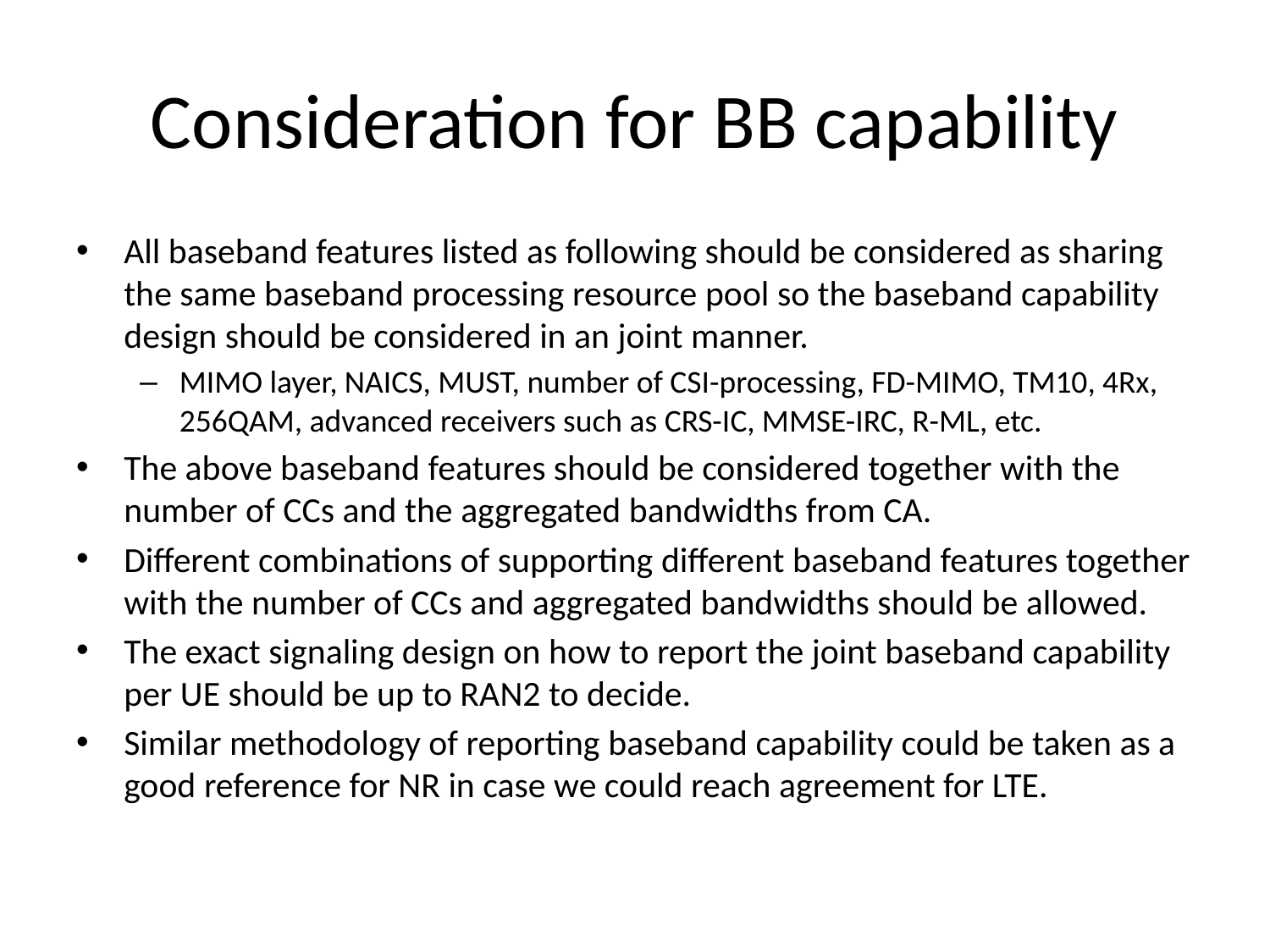

# Consideration for BB capability
All baseband features listed as following should be considered as sharing the same baseband processing resource pool so the baseband capability design should be considered in an joint manner.
MIMO layer, NAICS, MUST, number of CSI-processing, FD-MIMO, TM10, 4Rx, 256QAM, advanced receivers such as CRS-IC, MMSE-IRC, R-ML, etc.
The above baseband features should be considered together with the number of CCs and the aggregated bandwidths from CA.
Different combinations of supporting different baseband features together with the number of CCs and aggregated bandwidths should be allowed.
The exact signaling design on how to report the joint baseband capability per UE should be up to RAN2 to decide.
Similar methodology of reporting baseband capability could be taken as a good reference for NR in case we could reach agreement for LTE.